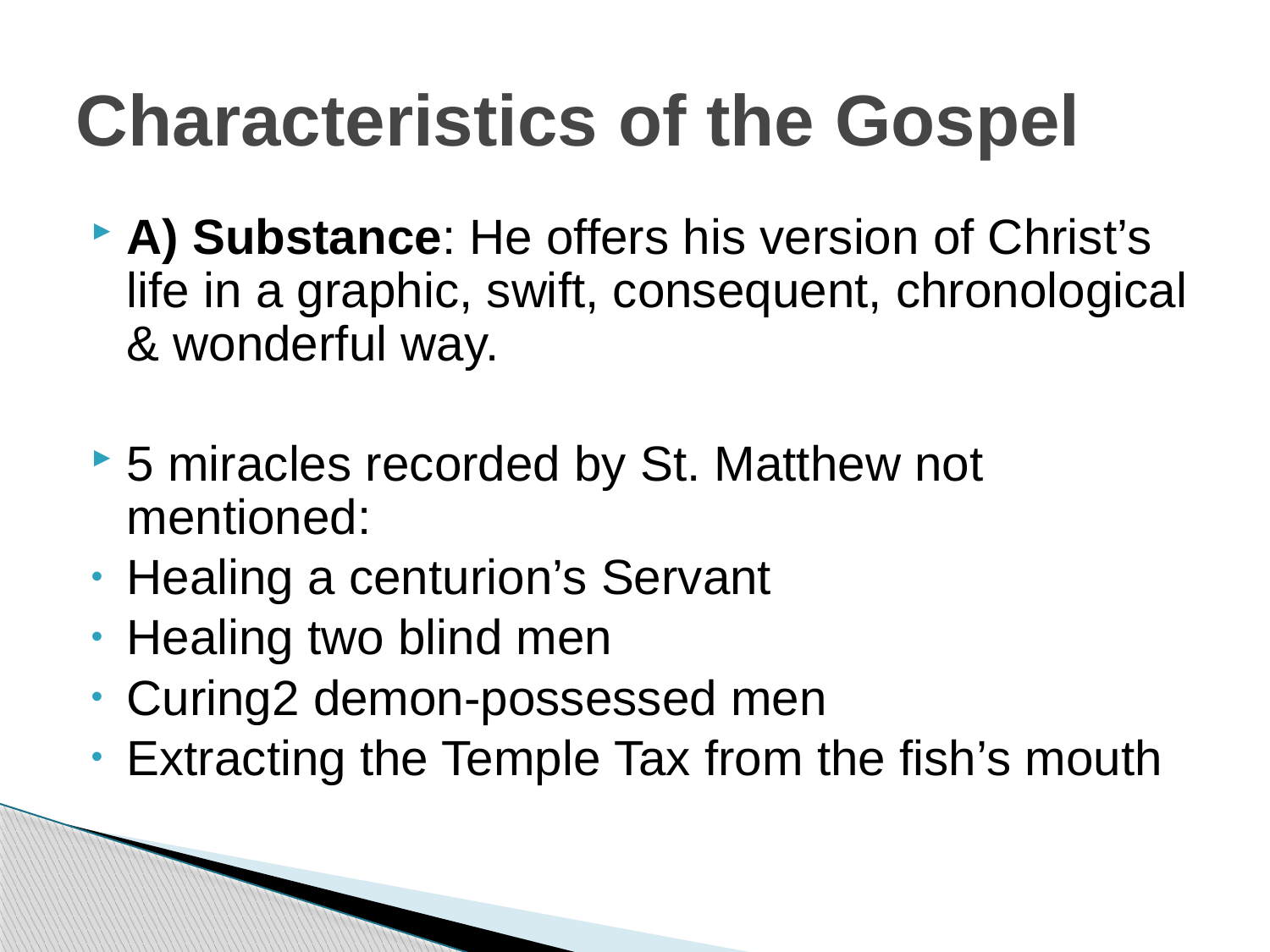

# Characteristics of the Gospel
A) Substance: He offers his version of Christ’s life in a graphic, swift, consequent, chronological & wonderful way.

5 miracles recorded by St. Matthew not mentioned:
Healing a centurion’s Servant
Healing two blind men
Curing2 demon-possessed men
Extracting the Temple Tax from the fish’s mouth